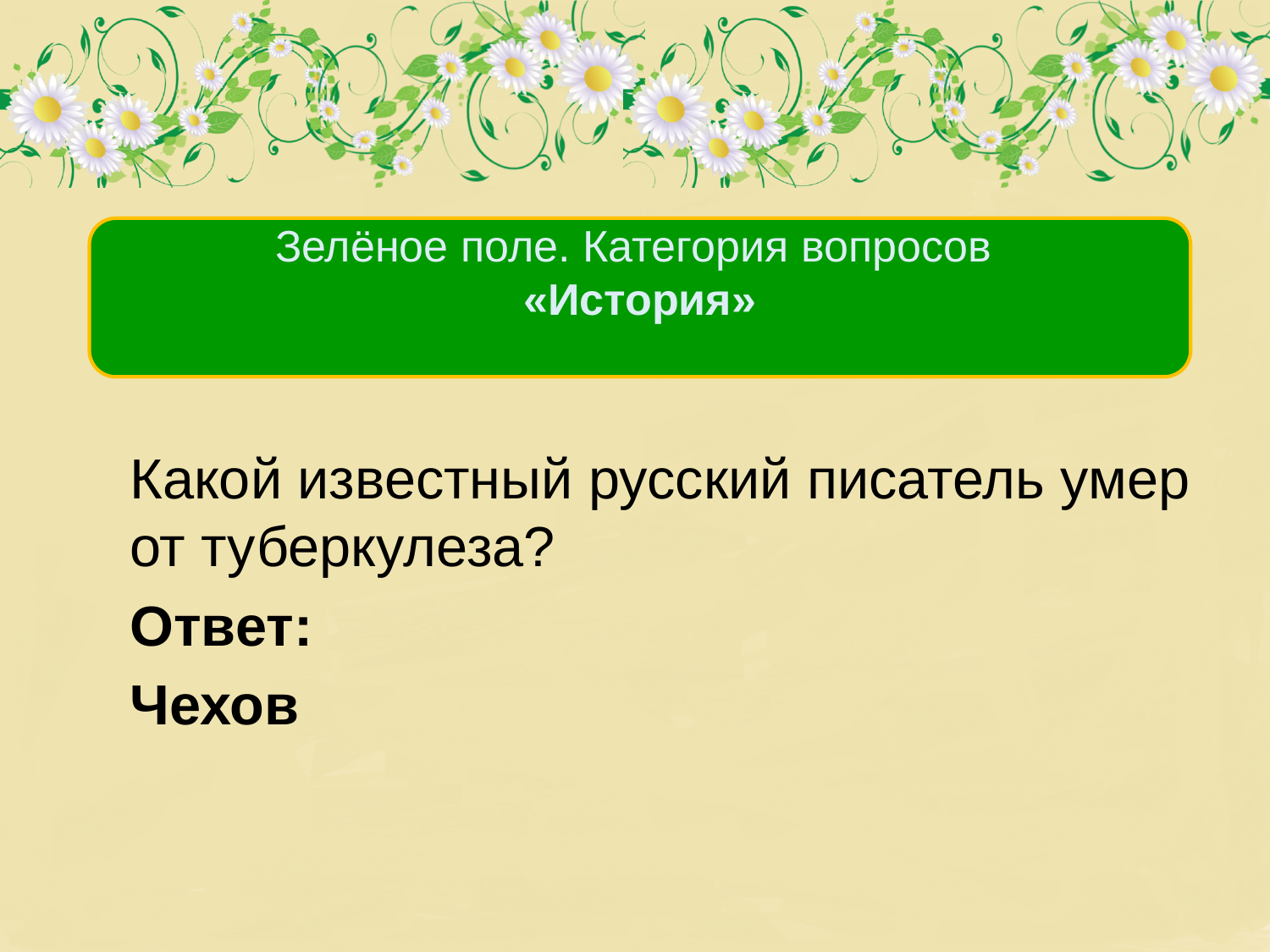

Зелёное поле. Категория вопросов
«История»

	Какой известный русский писатель умер от туберкулеза?
	Ответ:
	Чехов